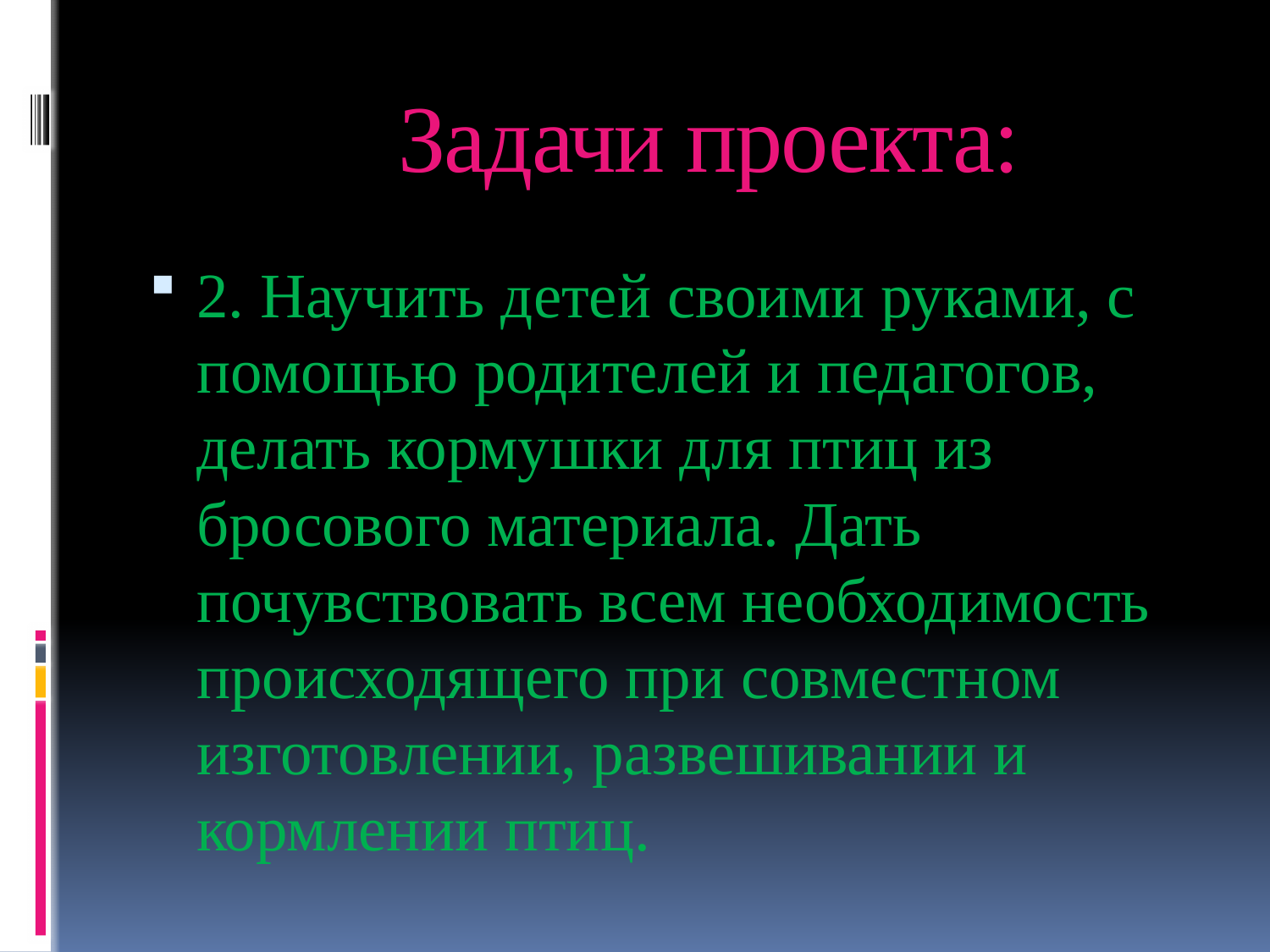

# Задачи проекта:
2. Научить детей своими руками, с помощью родителей и педагогов, делать кормушки для птиц из бросового материала. Дать почувствовать всем необходимость происходящего при совместном изготовлении, развешивании и кормлении птиц.